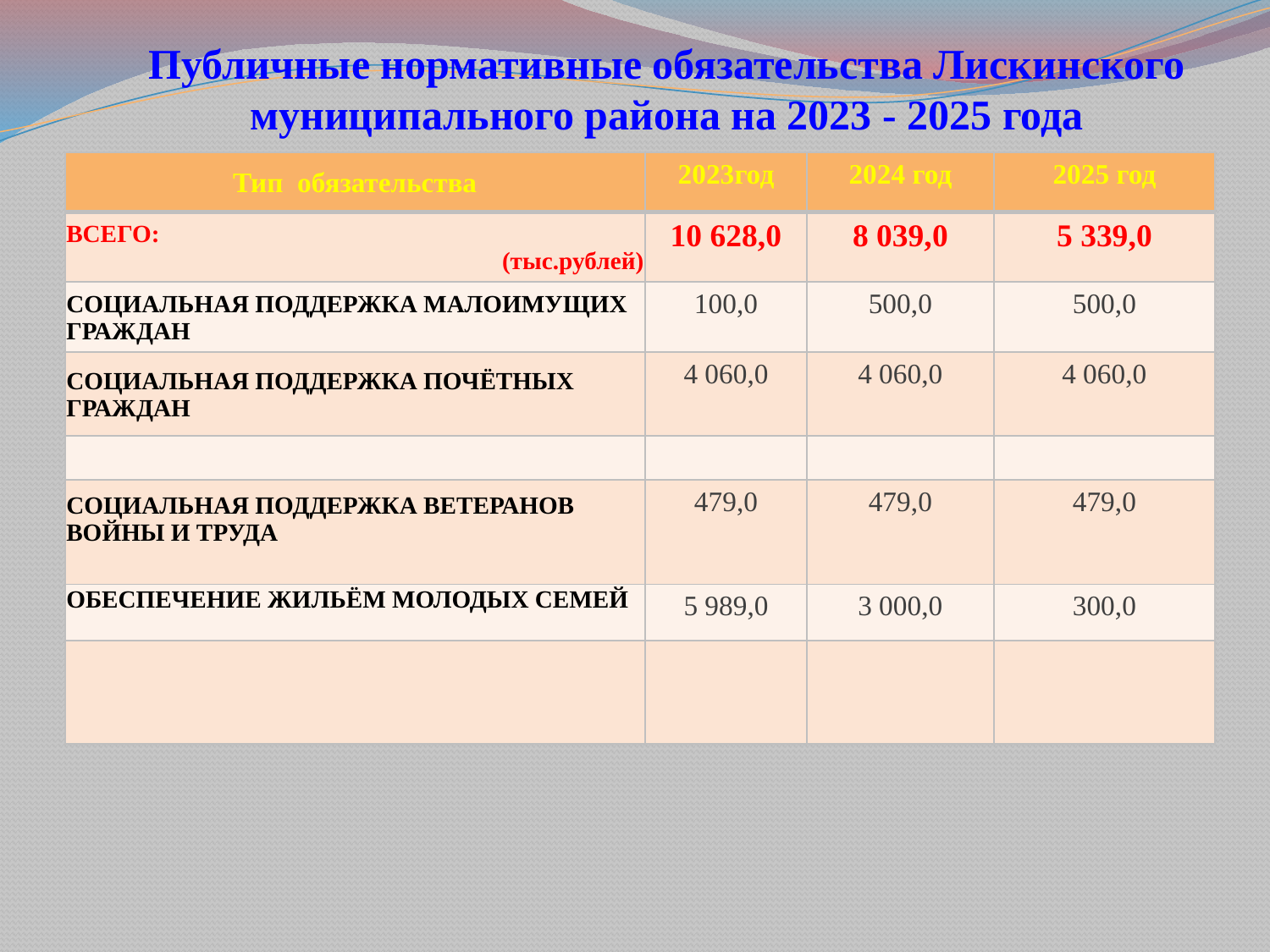

# Публичные нормативные обязательства Лискинского муниципального района на 2023 - 2025 года
| Тип обязательства | 2023год | 2024 год | 2025 год |
| --- | --- | --- | --- |
| ВСЕГО: (тыс.рублей) | 10 628,0 | 8 039,0 | 5 339,0 |
| СОЦИАЛЬНАЯ ПОДДЕРЖКА МАЛОИМУЩИХ ГРАЖДАН | 100,0 | 500,0 | 500,0 |
| СОЦИАЛЬНАЯ ПОДДЕРЖКА ПОЧЁТНЫХ ГРАЖДАН | 4 060,0 | 4 060,0 | 4 060,0 |
|  |  |  |  |
| СОЦИАЛЬНАЯ ПОДДЕРЖКА ВЕТЕРАНОВ ВОЙНЫ И ТРУДА | 479,0 | 479,0 | 479,0 |
| ОБЕСПЕЧЕНИЕ ЖИЛЬЁМ МОЛОДЫХ СЕМЕЙ | 5 989,0 | 3 000,0 | 300,0 |
|  |  |  |  |